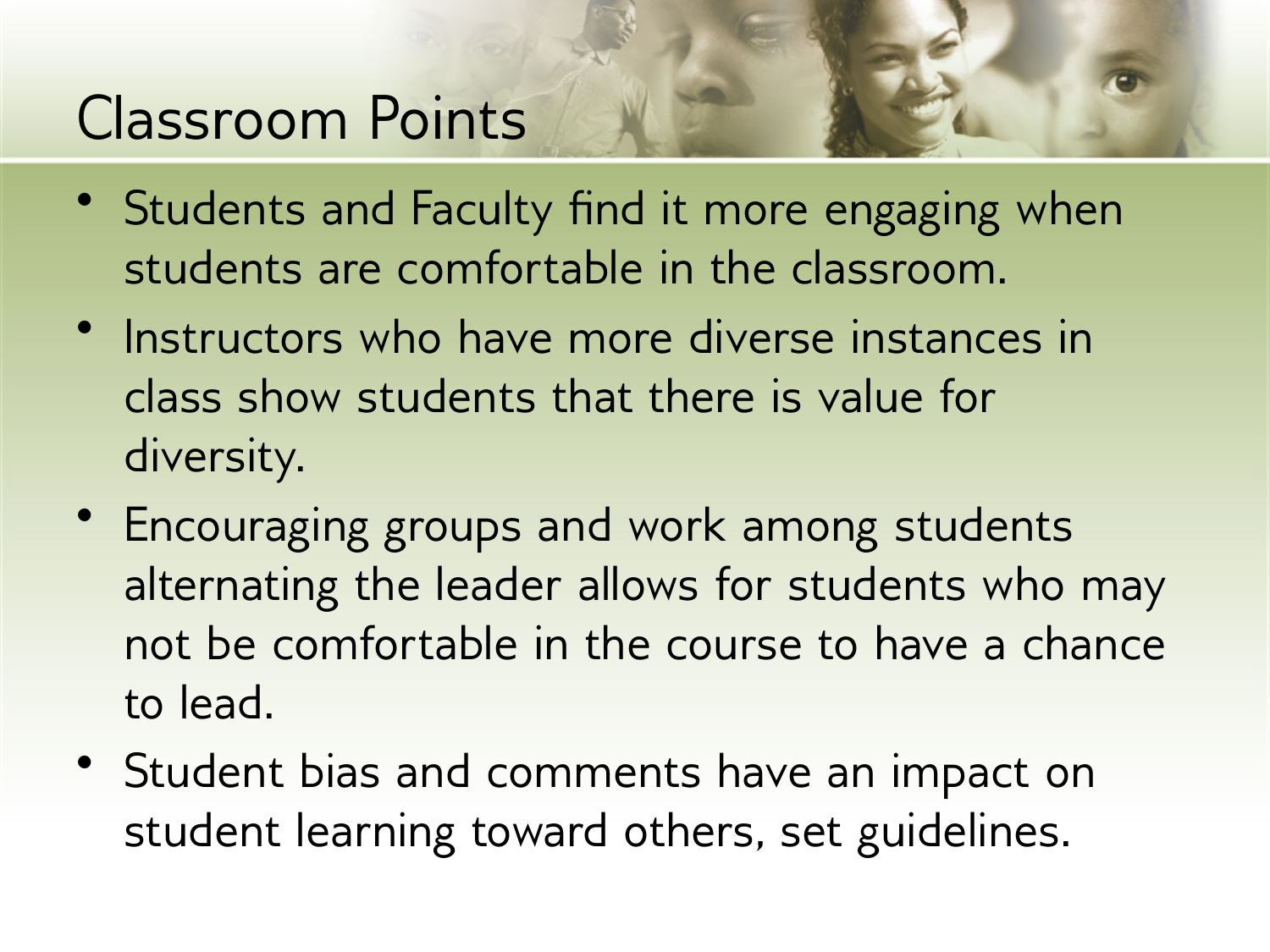

# Classroom Points
Students and Faculty find it more engaging when students are comfortable in the classroom.
Instructors who have more diverse instances in class show students that there is value for diversity.
Encouraging groups and work among students alternating the leader allows for students who may not be comfortable in the course to have a chance to lead.
Student bias and comments have an impact on student learning toward others, set guidelines.